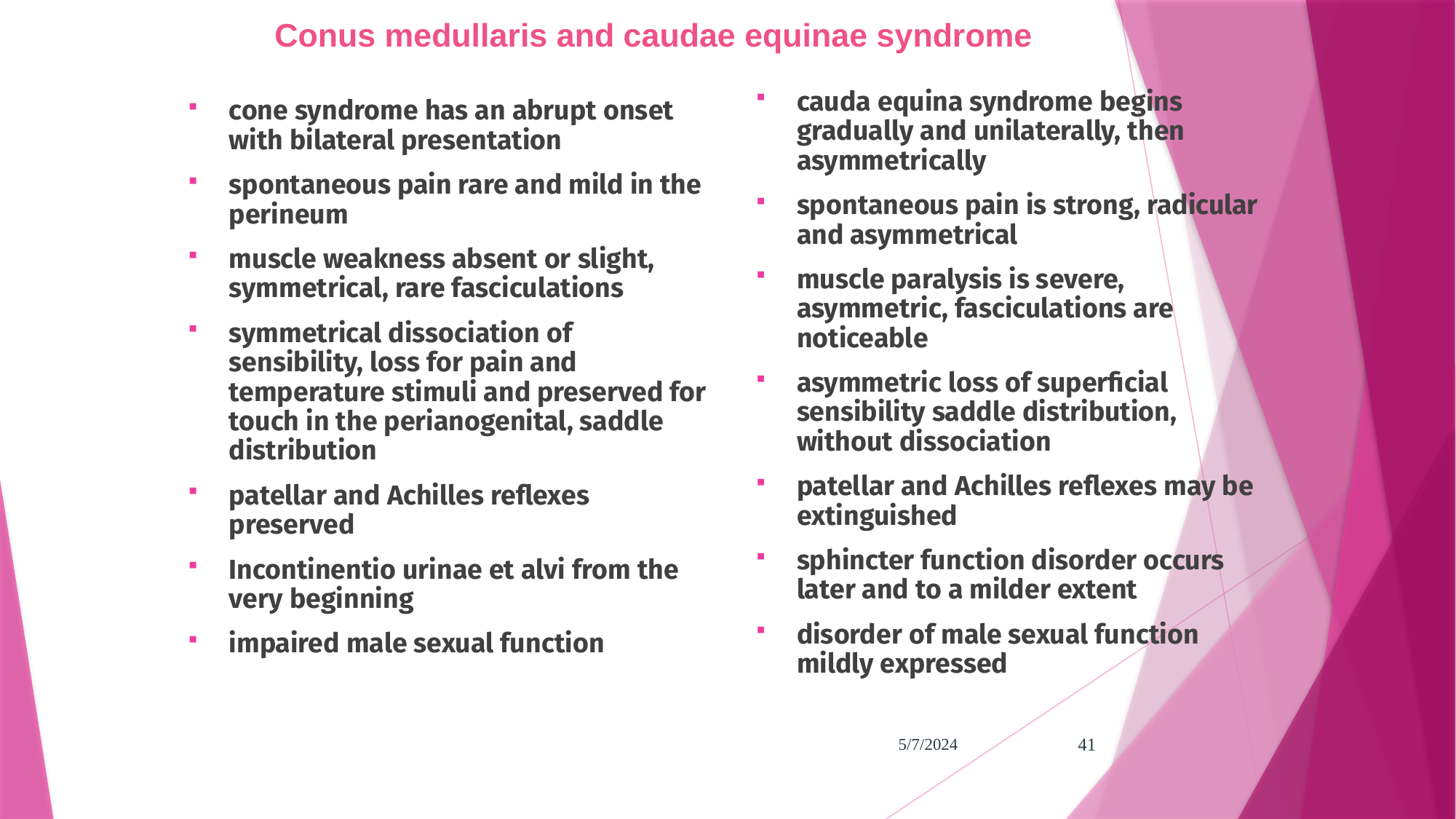

# Conus medullaris and caudae equinae syndrome
cauda equina syndrome begins gradually and unilaterally, then asymmetrically
spontaneous pain is strong, radicular and asymmetrical
muscle paralysis is severe, asymmetric, fasciculations are noticeable
asymmetric loss of superficial sensibility saddle distribution, without dissociation
patellar and Achilles reflexes may be extinguished
sphincter function disorder occurs later and to a milder extent
disorder of male sexual function mildly expressed
cone syndrome has an abrupt onset with bilateral presentation
spontaneous pain rare and mild in the perineum
muscle weakness absent or slight, symmetrical, rare fasciculations
symmetrical dissociation of sensibility, loss for pain and temperature stimuli and preserved for touch in the perianogenital, saddle distribution
patellar and Achilles reflexes preserved
Incontinentio urinae et alvi from the very beginning
impaired male sexual function
5/7/2024
41